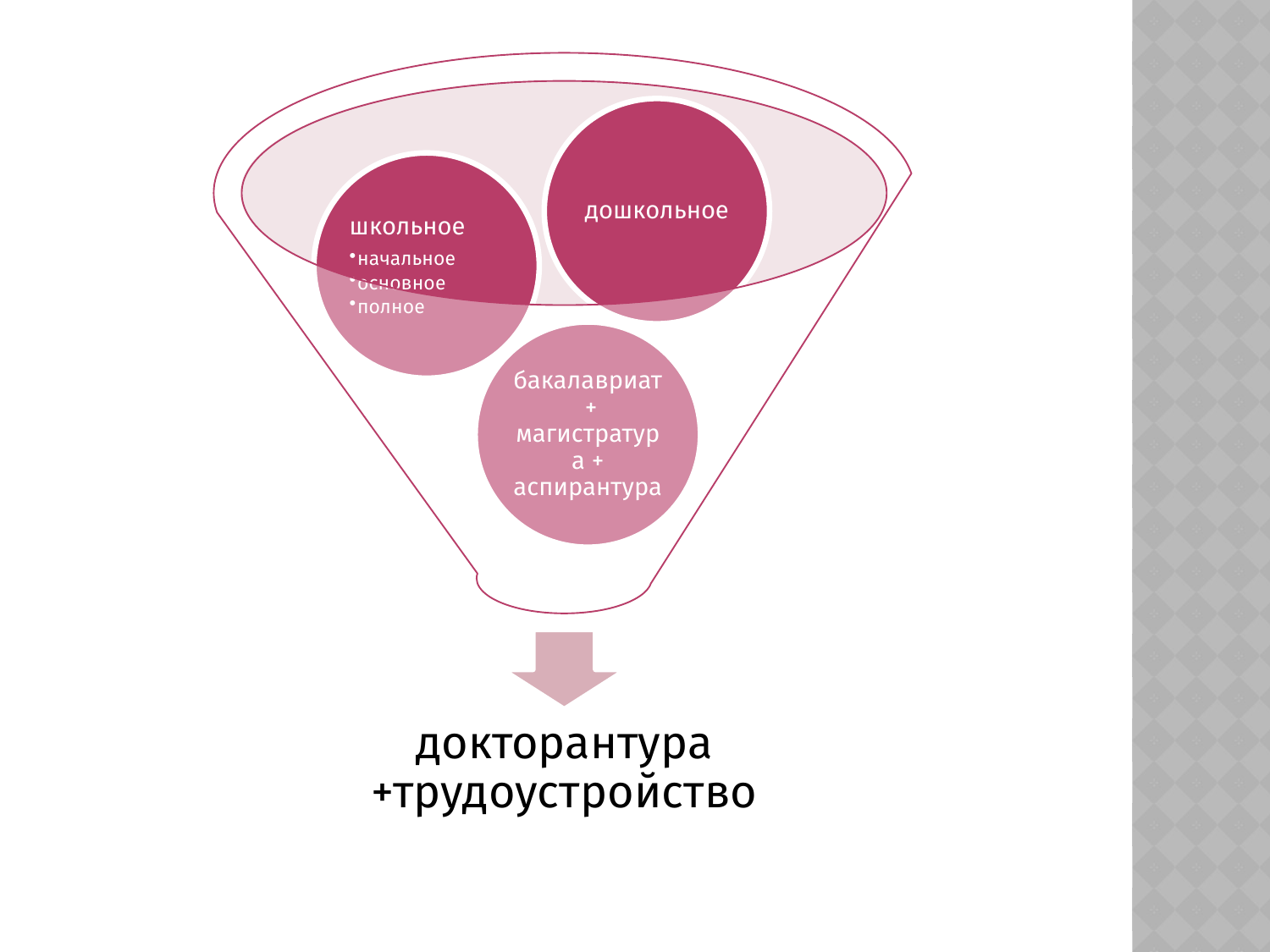

докторантура +трудоустройство
бакалавриат  + магистратура + аспирантура
школьное
начальное
основное
полное
дошкольное